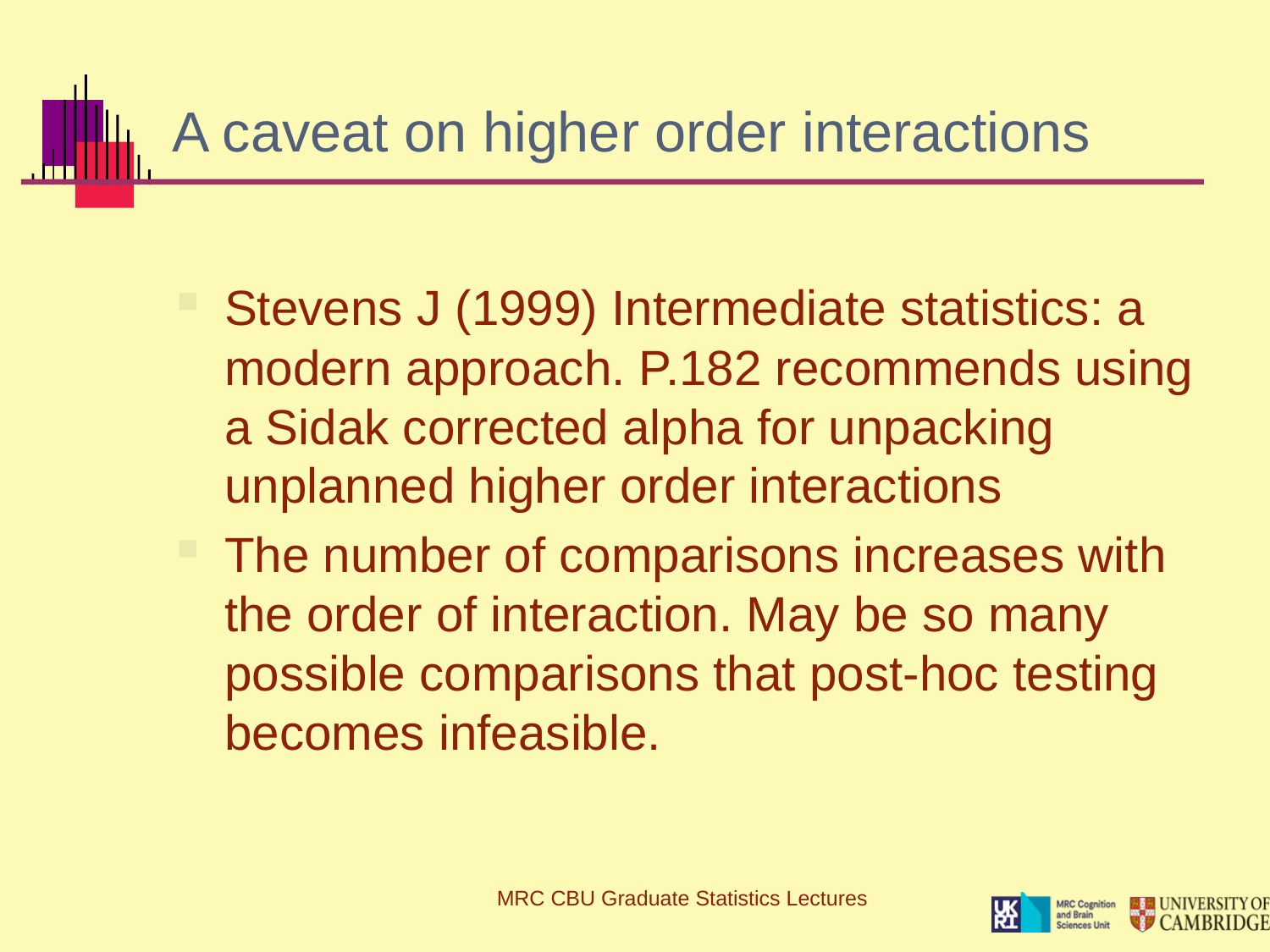

# A caveat on higher order interactions

Stevens J (1999) Intermediate statistics: a modern approach. P.182 recommends using a Sidak corrected alpha for unpacking unplanned higher order interactions
The number of comparisons increases with the order of interaction. May be so many possible comparisons that post-hoc testing becomes infeasible.

MRC CBU Graduate Statistics Lectures